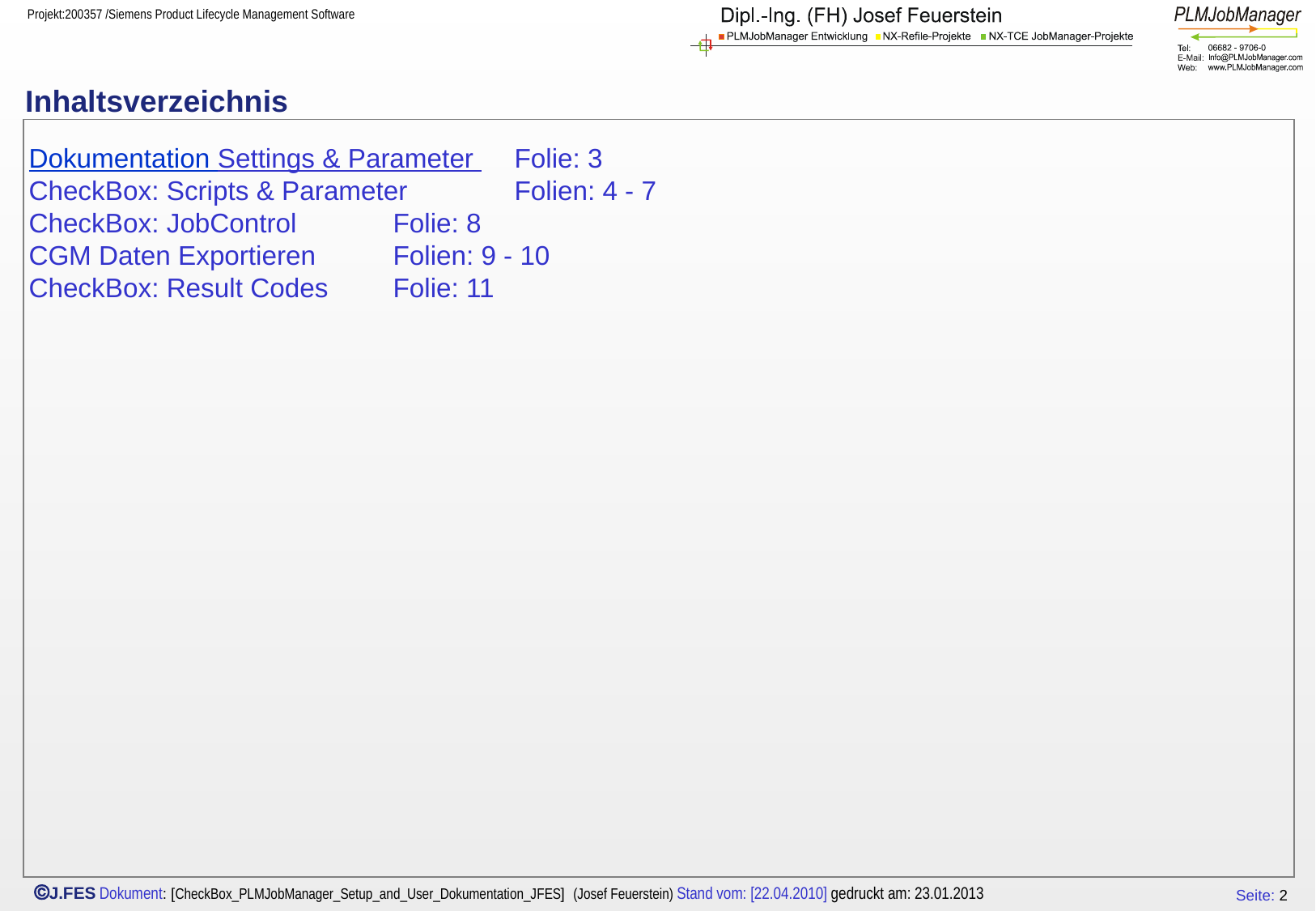

# Inhaltsverzeichnis
Dokumentation
Settings & Parameter 	Folie: 3
CheckBox: Scripts & Parameter	Folien: 4 - 7
CheckBox: JobControl	Folie: 8
CGM Daten Exportieren	Folien: 9 - 10
CheckBox: Result Codes 	Folie: 11